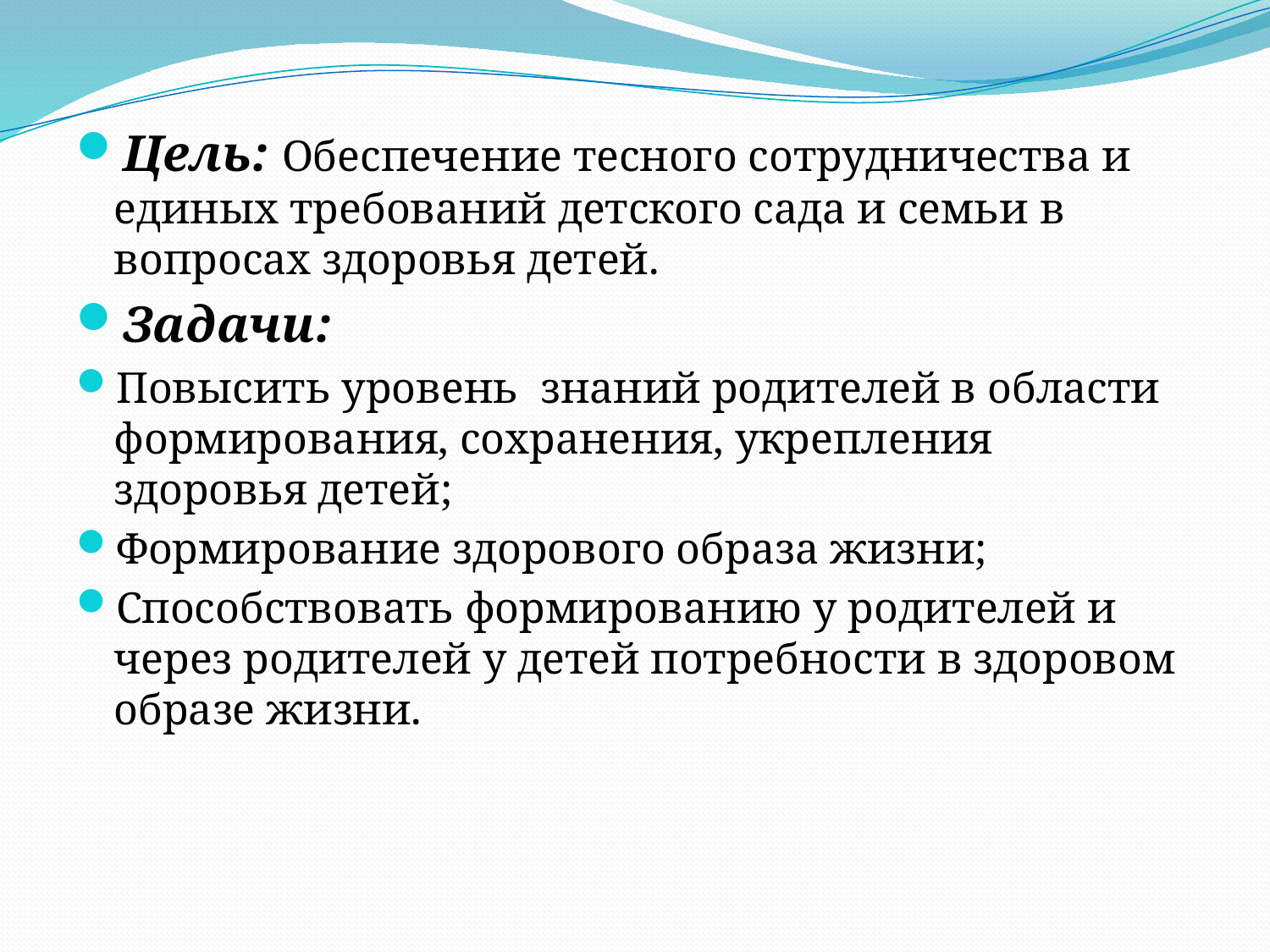

Цель: Обеспечение тесного сотрудничества и единых требований детского сада и семьи в вопросах здоровья детей.
Задачи:
Повысить уровень  знаний родителей в области формирования, сохранения, укрепления здоровья детей;
Формирование здорового образа жизни;
Способствовать формированию у родителей и через родителей у детей потребности в здоровом образе жизни.